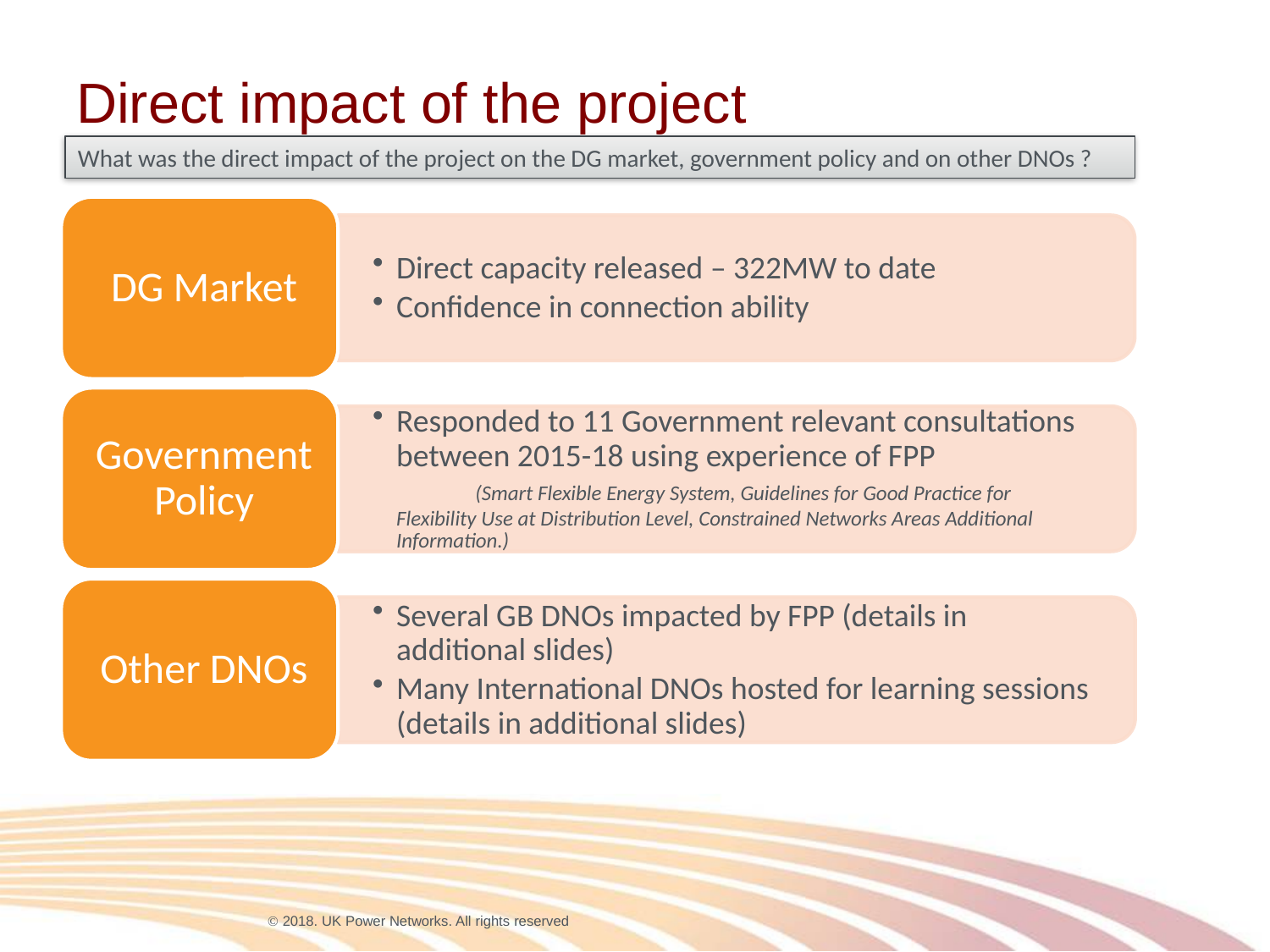

# Direct impact of the project
What was the direct impact of the project on the DG market, government policy and on other DNOs ?
Direct capacity released – 322MW to date
Confidence in connection ability
DG Market
Responded to 11 Government relevant consultations between 2015-18 using experience of FPP                                 (Smart Flexible Energy System, Guidelines for Good Practice for Flexibility Use at Distribution Level, Constrained Networks Areas Additional Information.)
Government Policy
Several GB DNOs impacted by FPP (details in additional slides)
Many International DNOs hosted for learning sessions (details in additional slides)
Other DNOs